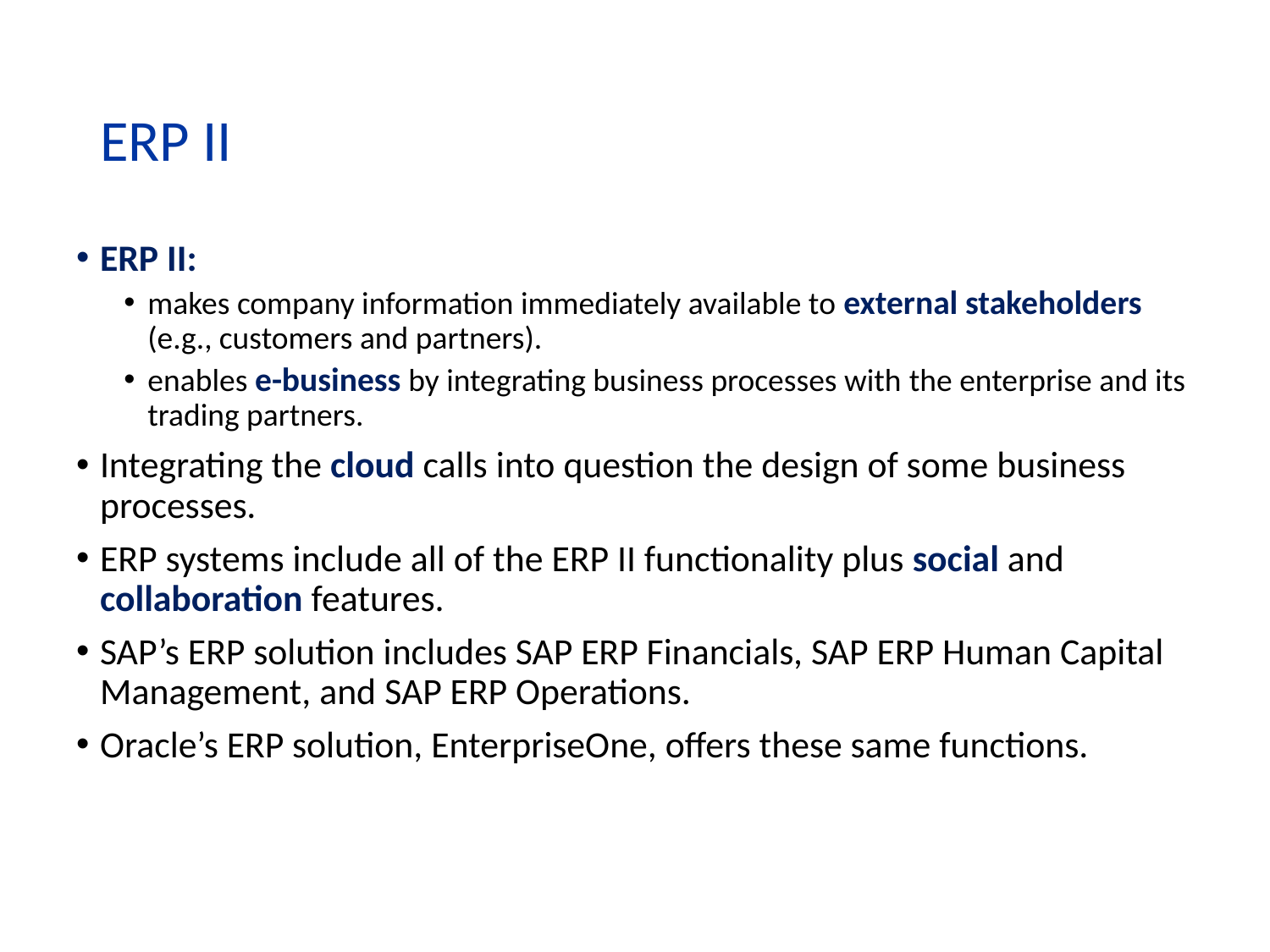

# ERP II
ERP II:
makes company information immediately available to external stakeholders (e.g., customers and partners).
enables e-business by integrating business processes with the enterprise and its trading partners.
Integrating the cloud calls into question the design of some business processes.
ERP systems include all of the ERP II functionality plus social and collaboration features.
SAP’s ERP solution includes SAP ERP Financials, SAP ERP Human Capital Management, and SAP ERP Operations.
Oracle’s ERP solution, EnterpriseOne, offers these same functions.